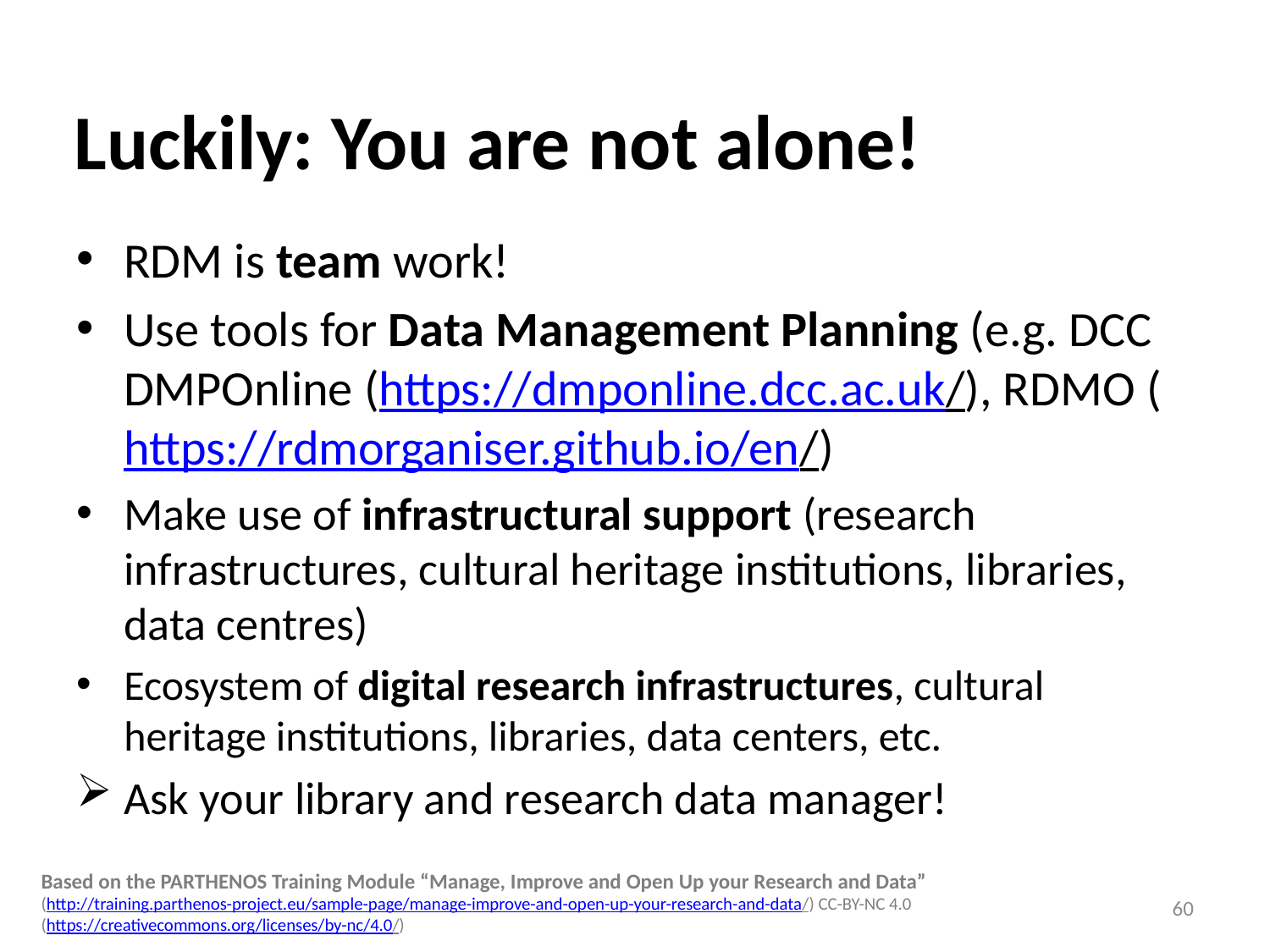

Luckily: You are not alone!
RDM is team work!
Use tools for Data Management Planning (e.g. DCC DMPOnline (https://dmponline.dcc.ac.uk/), RDMO (https://rdmorganiser.github.io/en/)
Make use of infrastructural support (research infrastructures, cultural heritage institutions, libraries, data centres)
Ecosystem of digital research infrastructures, cultural heritage institutions, libraries, data centers, etc.
Ask your library and research data manager!

Based on the PARTHENOS Training Module “Manage, Improve and Open Up your Research and Data”
(http://training.parthenos-project.eu/sample-page/manage-improve-and-open-up-your-research-and-data/) CC-BY-NC 4.0
(https://creativecommons.org/licenses/by-nc/4.0/)
60